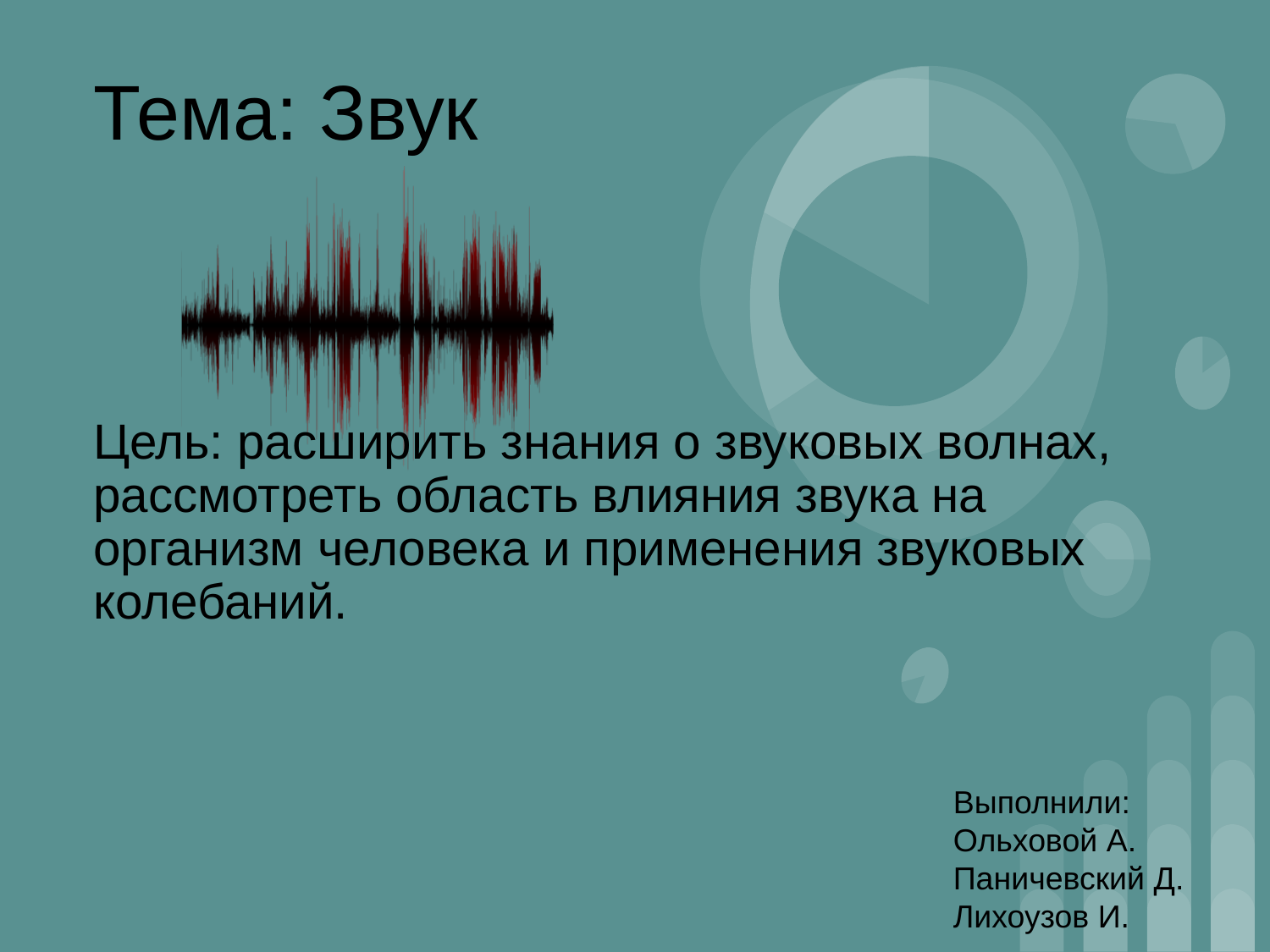

# Тема: Звук
Цель: расширить знания о звуковых волнах, рассмотреть область влияния звука на организм человека и применения звуковых колебаний.
Выполнили:
Ольховой А.
Паничевский Д.
Лихоузов И.